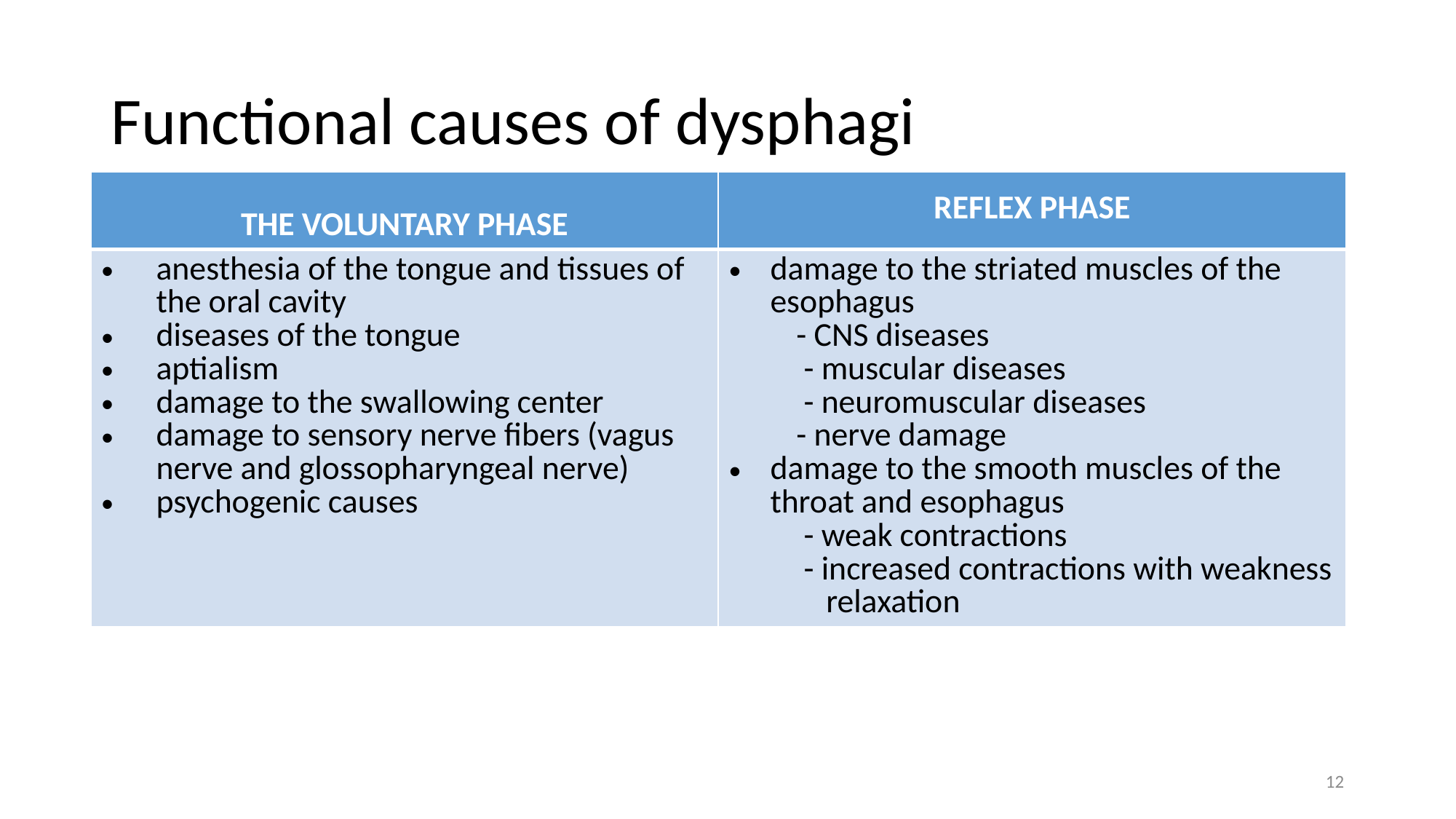

# Functional causes of dysphagi
| THE VOLUNTARY PHASE | REFLEX PHASE |
| --- | --- |
| anesthesia of the tongue and tissues of the oral cavity diseases of the tongue aptialism damage to the swallowing center damage to sensory nerve fibers (vagus nerve and glossopharyngeal nerve) psychogenic causes | damage to the striated muscles of the esophagus - CNS diseases - muscular diseases - neuromuscular diseases - nerve damage damage to the smooth muscles of the throat and esophagus - weak contractions - increased contractions with weakness relaxation |
12